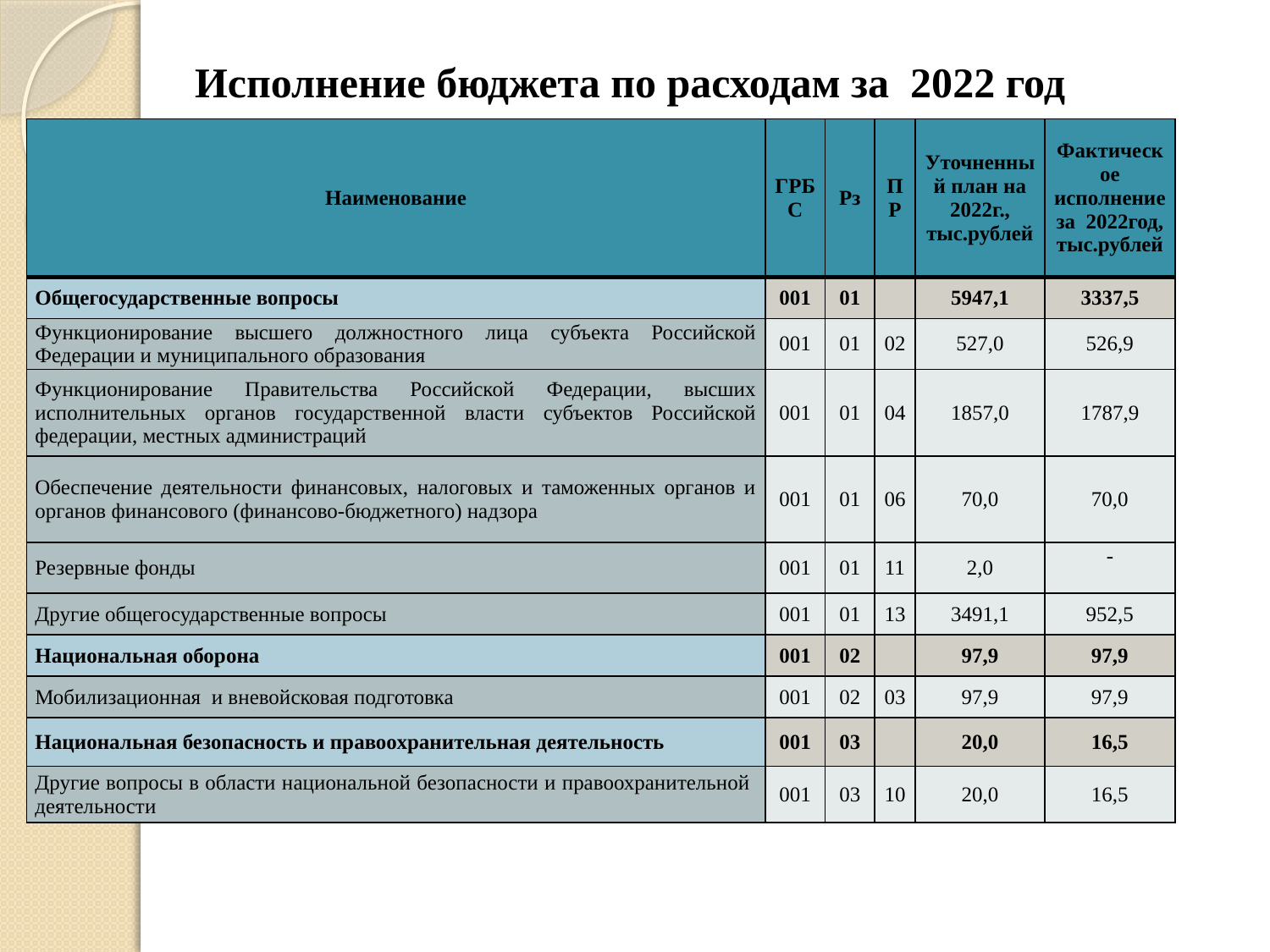

Исполнение бюджета по расходам за  2022 год
| Наименование | ГРБС | Рз | ПР | Уточненный план на 2022г., тыс.рублей | Фактическое исполнение за 2022год, тыс.рублей |
| --- | --- | --- | --- | --- | --- |
| Общегосударственные вопросы | 001 | 01 |  | 5947,1 | 3337,5 |
| Функционирование высшего должностного лица субъекта Российской Федерации и муниципального образования | 001 | 01 | 02 | 527,0 | 526,9 |
| Функционирование Правительства Российской Федерации, высших исполнительных органов государственной власти субъектов Российской федерации, местных администраций | 001 | 01 | 04 | 1857,0 | 1787,9 |
| Обеспечение деятельности финансовых, налоговых и таможенных органов и органов финансового (финансово-бюджетного) надзора | 001 | 01 | 06 | 70,0 | 70,0 |
| Резервные фонды | 001 | 01 | 11 | 2,0 | - |
| Другие общегосударственные вопросы | 001 | 01 | 13 | 3491,1 | 952,5 |
| Национальная оборона | 001 | 02 |  | 97,9 | 97,9 |
| Мобилизационная и вневойсковая подготовка | 001 | 02 | 03 | 97,9 | 97,9 |
| Национальная безопасность и правоохранительная деятельность | 001 | 03 |  | 20,0 | 16,5 |
| Другие вопросы в области национальной безопасности и правоохранительной деятельности | 001 | 03 | 10 | 20,0 | 16,5 |